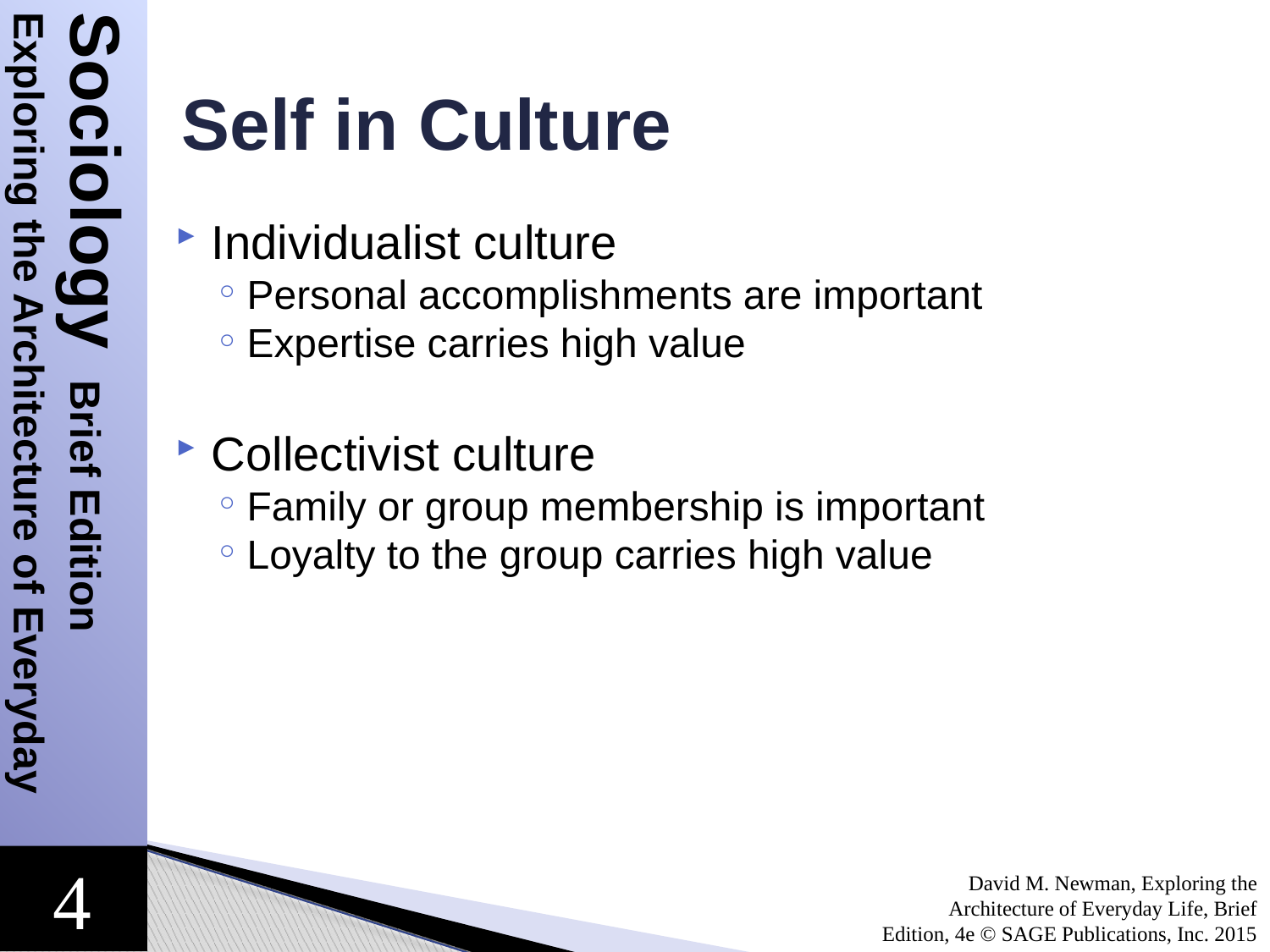

# Self in Culture

Individualist culture
Personal accomplishments are important
Expertise carries high value

Collectivist culture
Family or group membership is important
Loyalty to the group carries high value
David M. Newman, Exploring the Architecture of Everyday Life, Brief Edition, 4e © SAGE Publications, Inc. 2015